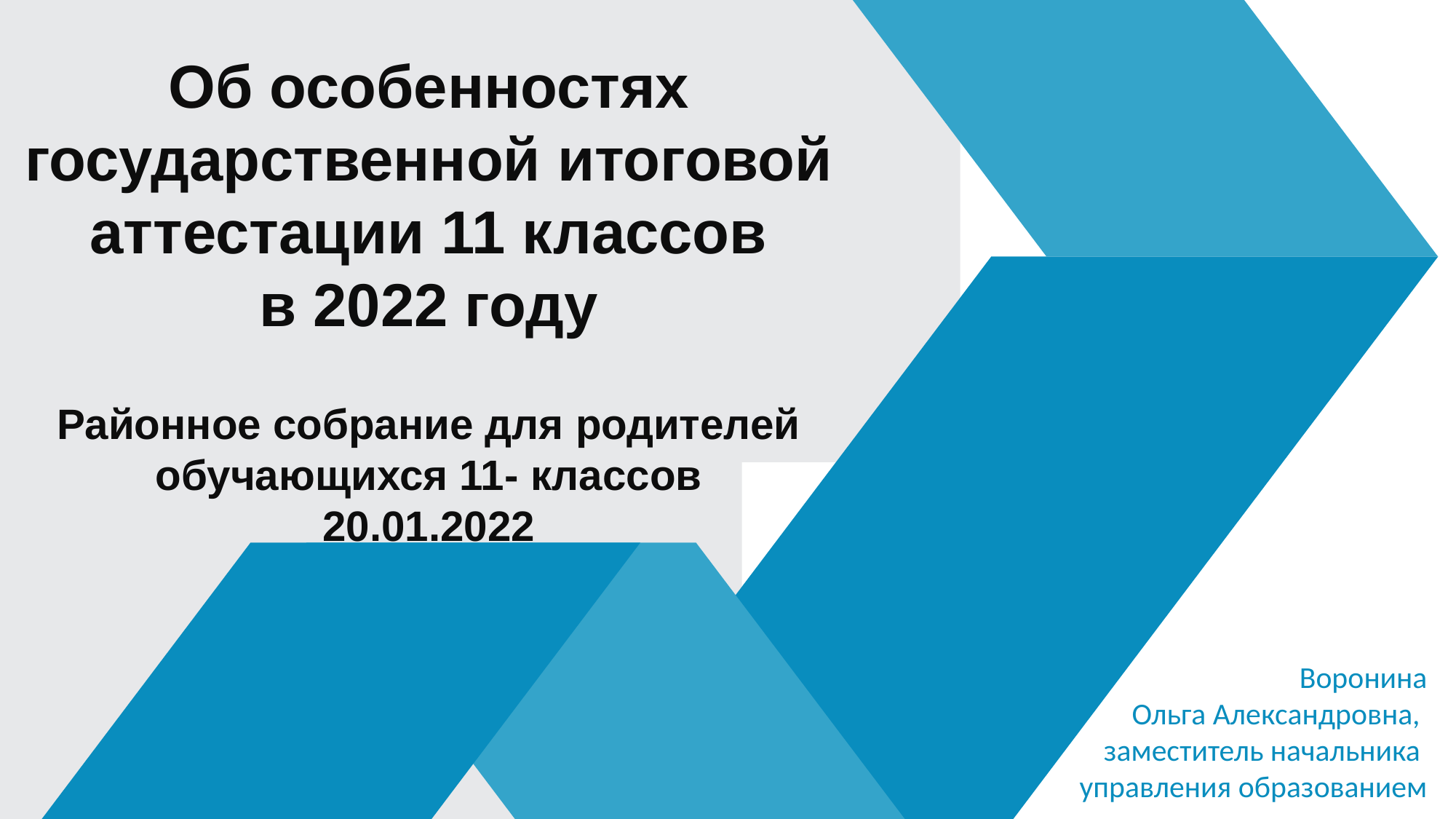

Об особенностях государственной итоговой аттестации 11 классов
в 2022 году

Районное собрание для родителей обучающихся 11- классов
20.01.2022
Воронина
Ольга Александровна,
заместитель начальника
управления образованием